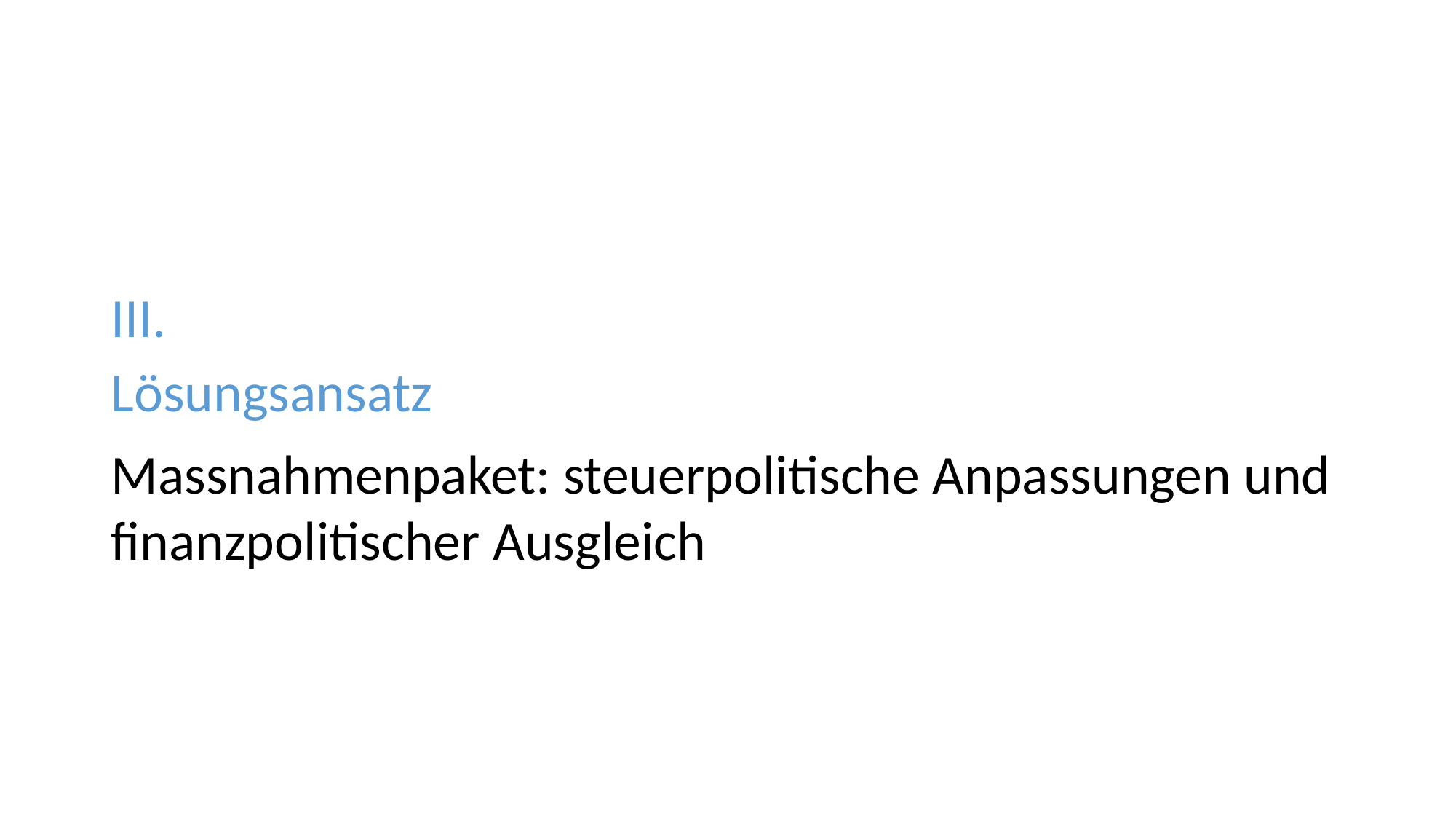

#

III.
Lösungsansatz
Massnahmenpaket: steuerpolitische Anpassungen und finanzpolitischer Ausgleich